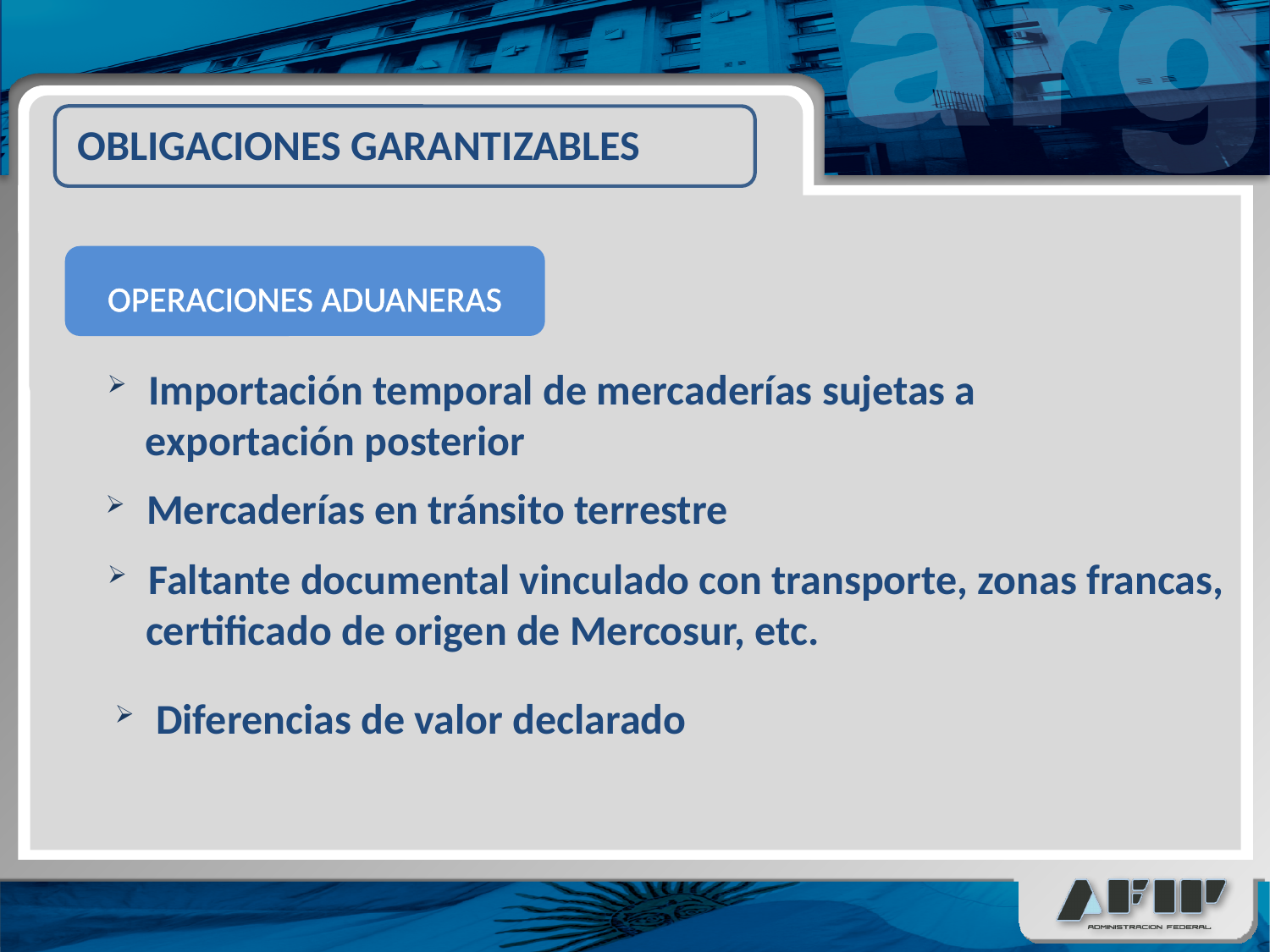

OBLIGACIONES GARANTIZABLES

OPERACIONES ADUANERAS

  Importación temporal de mercaderías sujetas a
    exportación posterior
  Mercaderías en tránsito terrestre
  Faltante documental vinculado con transporte, zonas francas,
    certificado de origen de Mercosur, etc.
  Diferencias de valor declarado